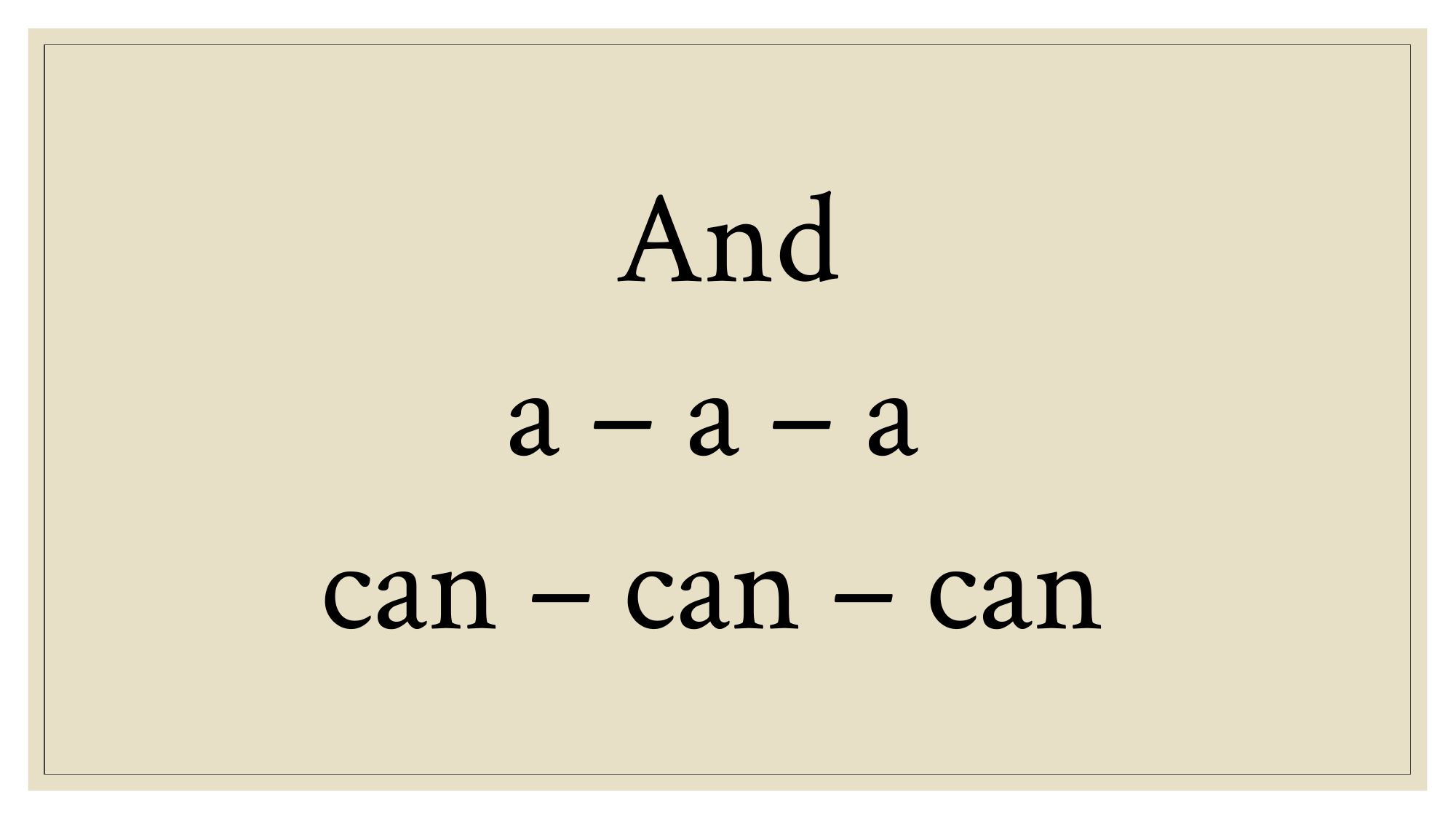

And
a – a – a
can – can – can